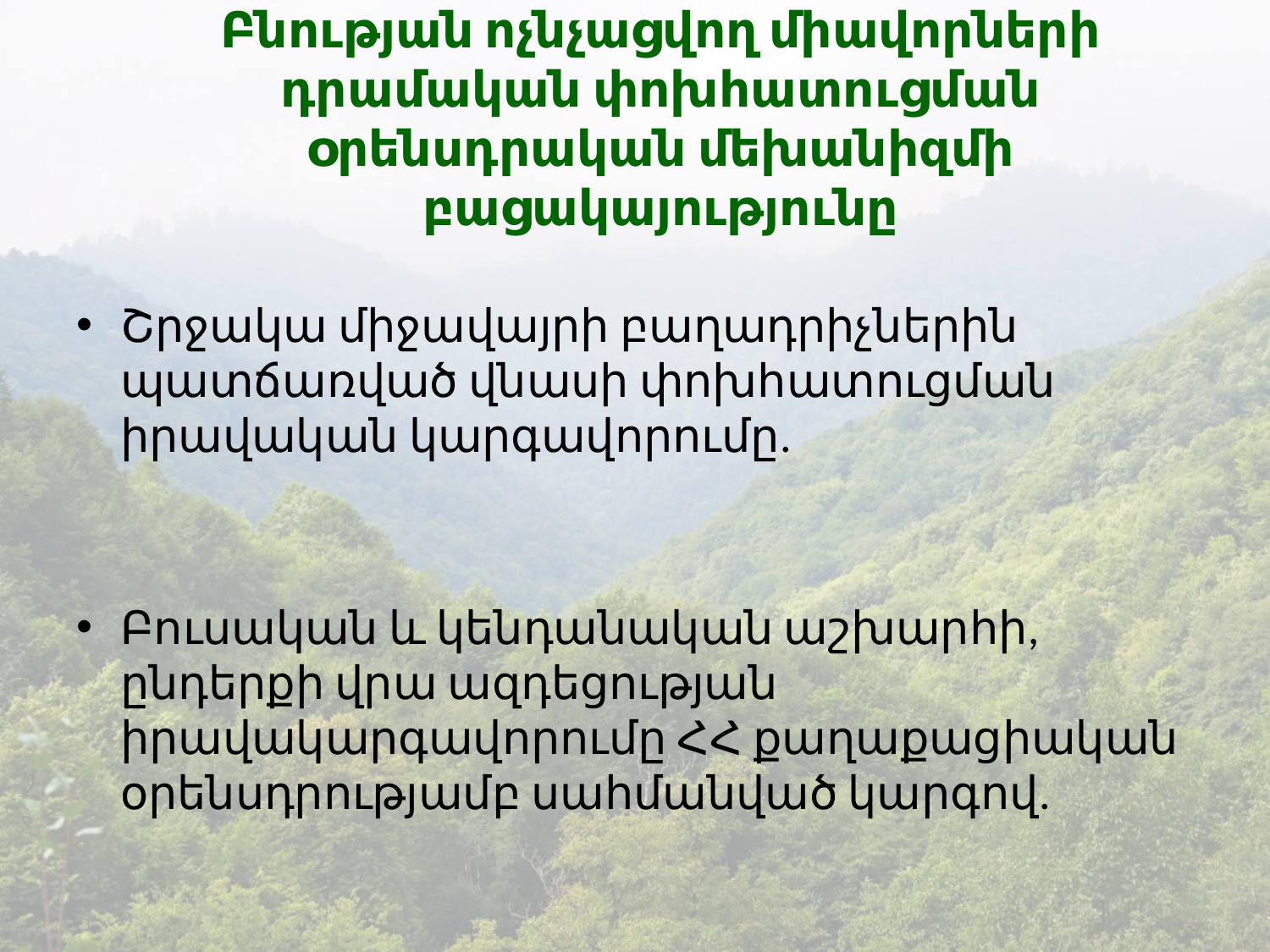

# Բնության ոչնչացվող միավորների դրամական փոխհատուցման օրենսդրական մեխանիզմի բացակայությունը

Շրջակա միջավայրի բաղադրիչներին պատճառված վնասի փոխհատուցման իրավական կարգավորումը.

Բուսական և կենդանական աշխարհի, ընդերքի վրա ազդեցության իրավակարգավորումը ՀՀ քաղաքացիական օրենսդրությամբ սահմանված կարգով.